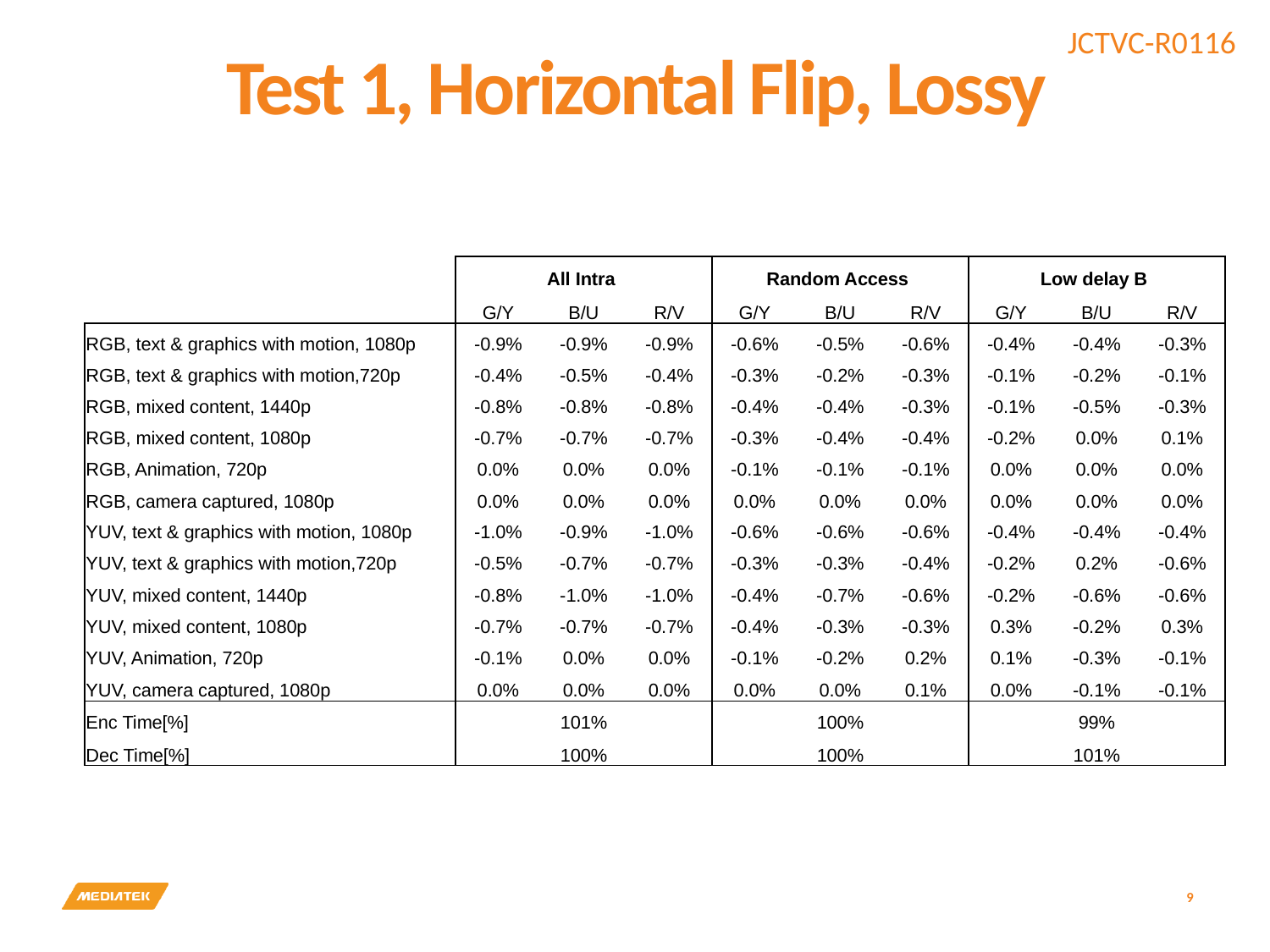

# Test 1, Horizontal Flip, Lossy
|  | All Intra |  |  | Random Access |  |  | Low delay B |  |  |
| --- | --- | --- | --- | --- | --- | --- | --- | --- | --- |
|  | G/Y | B/U | R/V | G/Y | B/U | R/V | G/Y | B/U | R/V |
| RGB, text & graphics with motion, 1080p | -0.9% | -0.9% | -0.9% | -0.6% | -0.5% | -0.6% | -0.4% | -0.4% | -0.3% |
| RGB, text & graphics with motion,720p | -0.4% | -0.5% | -0.4% | -0.3% | -0.2% | -0.3% | -0.1% | -0.2% | -0.1% |
| RGB, mixed content, 1440p | -0.8% | -0.8% | -0.8% | -0.4% | -0.4% | -0.3% | -0.1% | -0.5% | -0.3% |
| RGB, mixed content, 1080p | -0.7% | -0.7% | -0.7% | -0.3% | -0.4% | -0.4% | -0.2% | 0.0% | 0.1% |
| RGB, Animation, 720p | 0.0% | 0.0% | 0.0% | -0.1% | -0.1% | -0.1% | 0.0% | 0.0% | 0.0% |
| RGB, camera captured, 1080p | 0.0% | 0.0% | 0.0% | 0.0% | 0.0% | 0.0% | 0.0% | 0.0% | 0.0% |
| YUV, text & graphics with motion, 1080p | -1.0% | -0.9% | -1.0% | -0.6% | -0.6% | -0.6% | -0.4% | -0.4% | -0.4% |
| YUV, text & graphics with motion,720p | -0.5% | -0.7% | -0.7% | -0.3% | -0.3% | -0.4% | -0.2% | 0.2% | -0.6% |
| YUV, mixed content, 1440p | -0.8% | -1.0% | -1.0% | -0.4% | -0.7% | -0.6% | -0.2% | -0.6% | -0.6% |
| YUV, mixed content, 1080p | -0.7% | -0.7% | -0.7% | -0.4% | -0.3% | -0.3% | 0.3% | -0.2% | 0.3% |
| YUV, Animation, 720p | -0.1% | 0.0% | 0.0% | -0.1% | -0.2% | 0.2% | 0.1% | -0.3% | -0.1% |
| YUV, camera captured, 1080p | 0.0% | 0.0% | 0.0% | 0.0% | 0.0% | 0.1% | 0.0% | -0.1% | -0.1% |
| Enc Time[%] | 101% |  |  | 100% |  |  | 99% |  |  |
| Dec Time[%] | 100% |  |  | 100% |  |  | 101% |  |  |
9